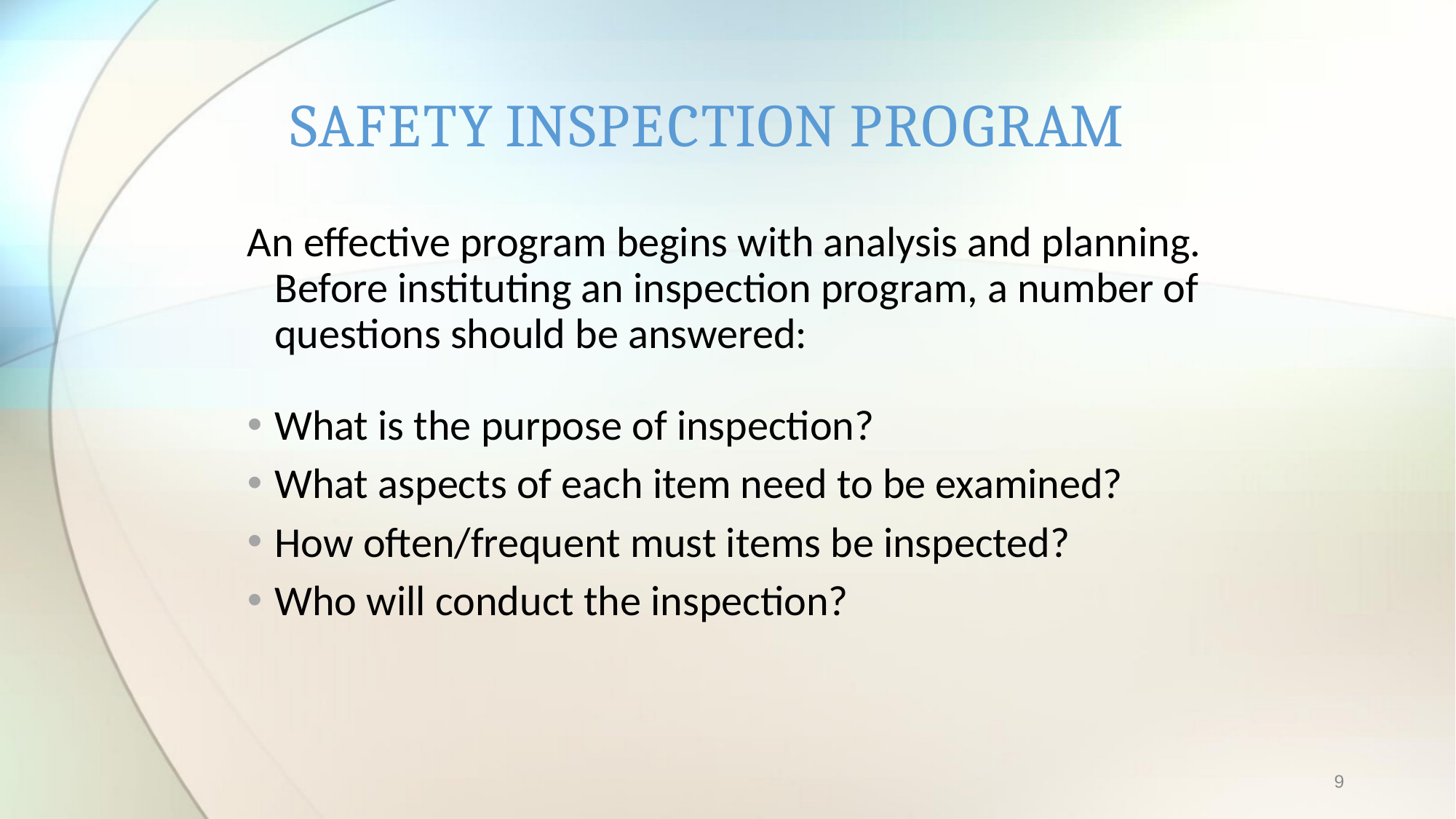

# SAFETY INSPECTION PROGRAM
An effective program begins with analysis and planning. Before instituting an inspection program, a number of questions should be answered:

What is the purpose of inspection?
What aspects of each item need to be examined?
How often/frequent must items be inspected?
Who will conduct the inspection?

9